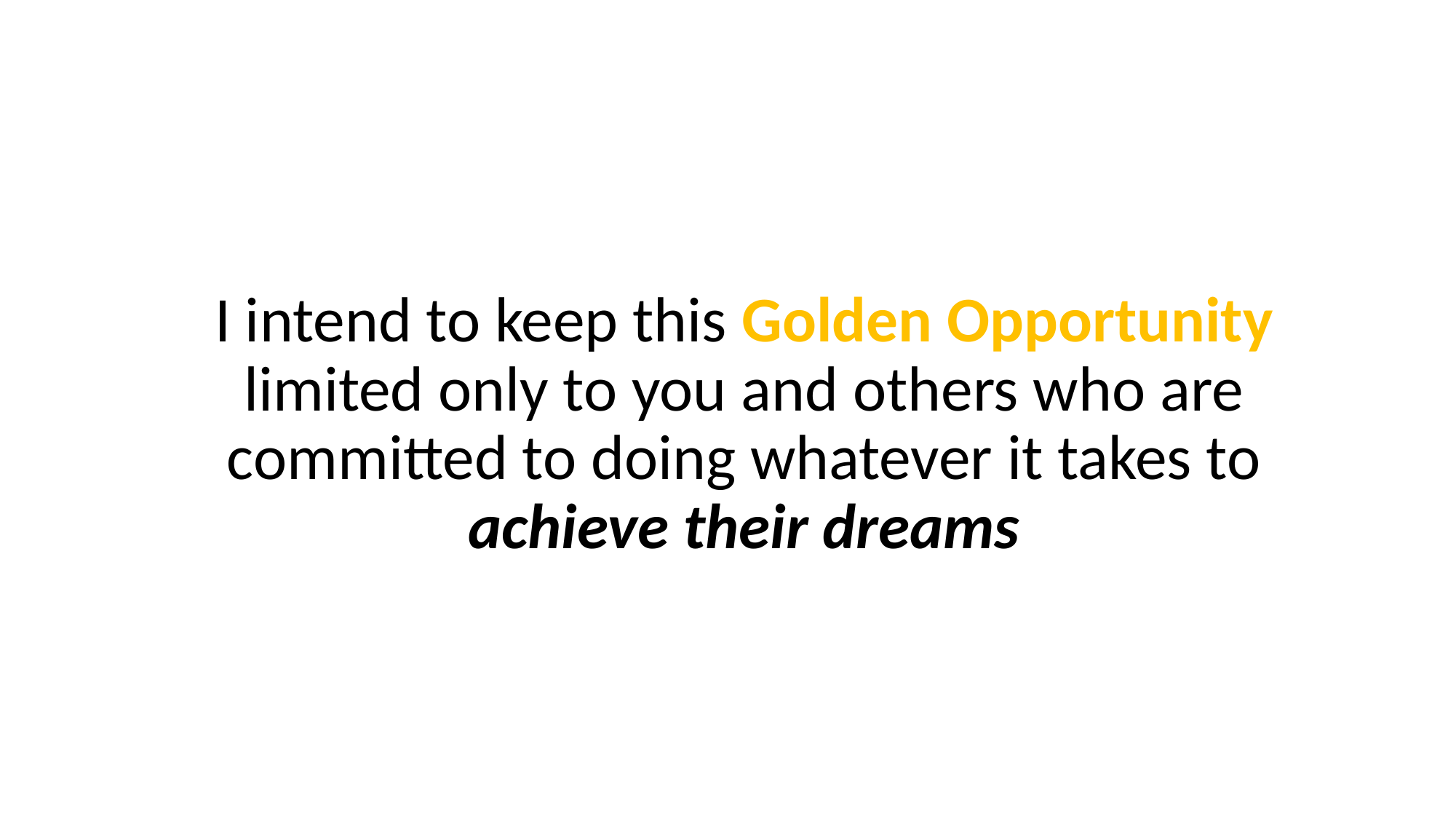

I intend to keep this Golden Opportunity limited only to you and others who are committed to doing whatever it takes to achieve their dreams